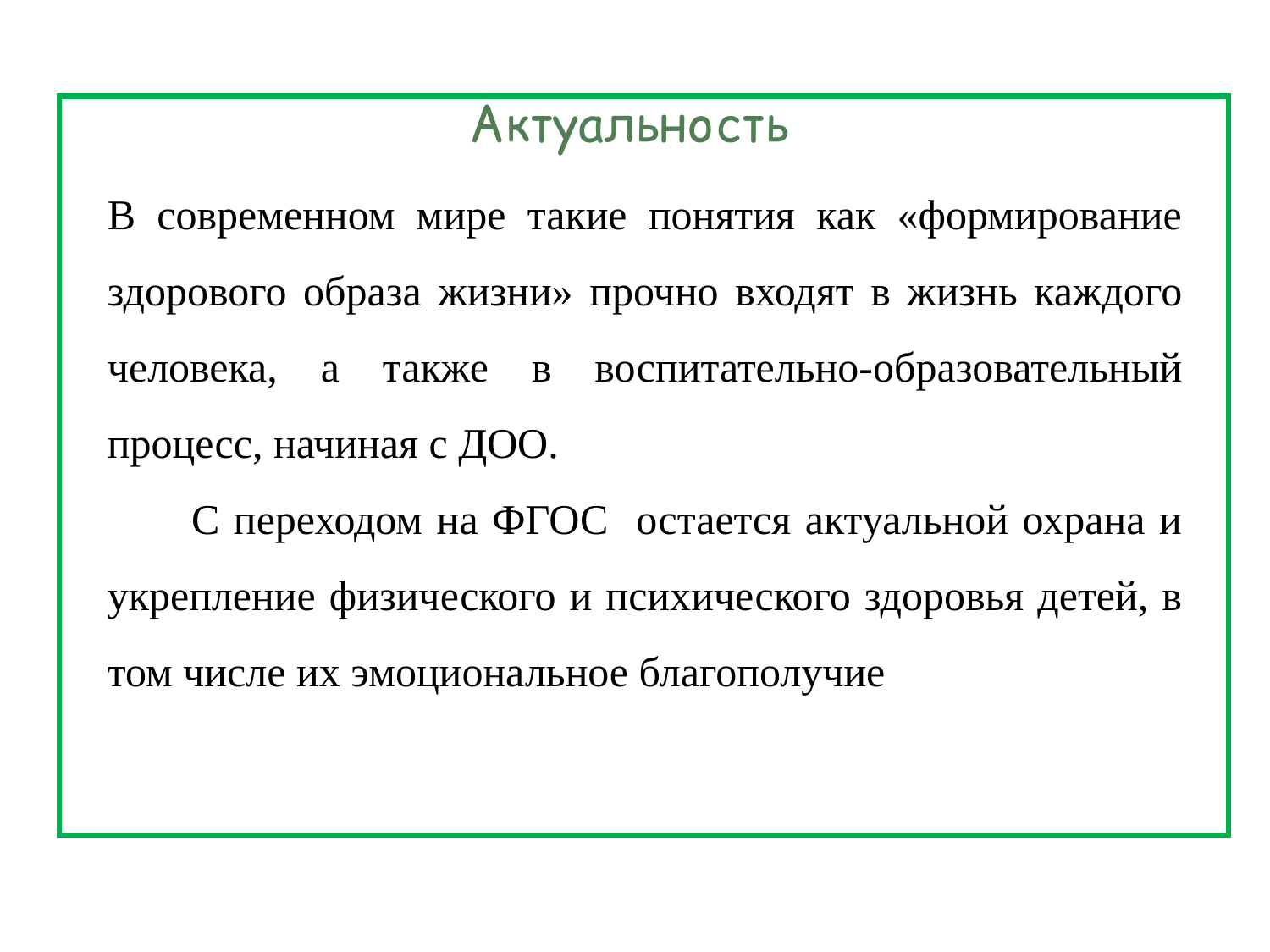

Актуальность

В современном мире такие понятия как «формирование здорового образа жизни» прочно входят в жизнь каждого человека, а также в воспитательно-образовательный процесс, начиная с ДОО.
      С переходом на ФГОС  остается актуальной охрана и укрепление физического и психического здоровья детей, в том числе их эмоциональное благополучие